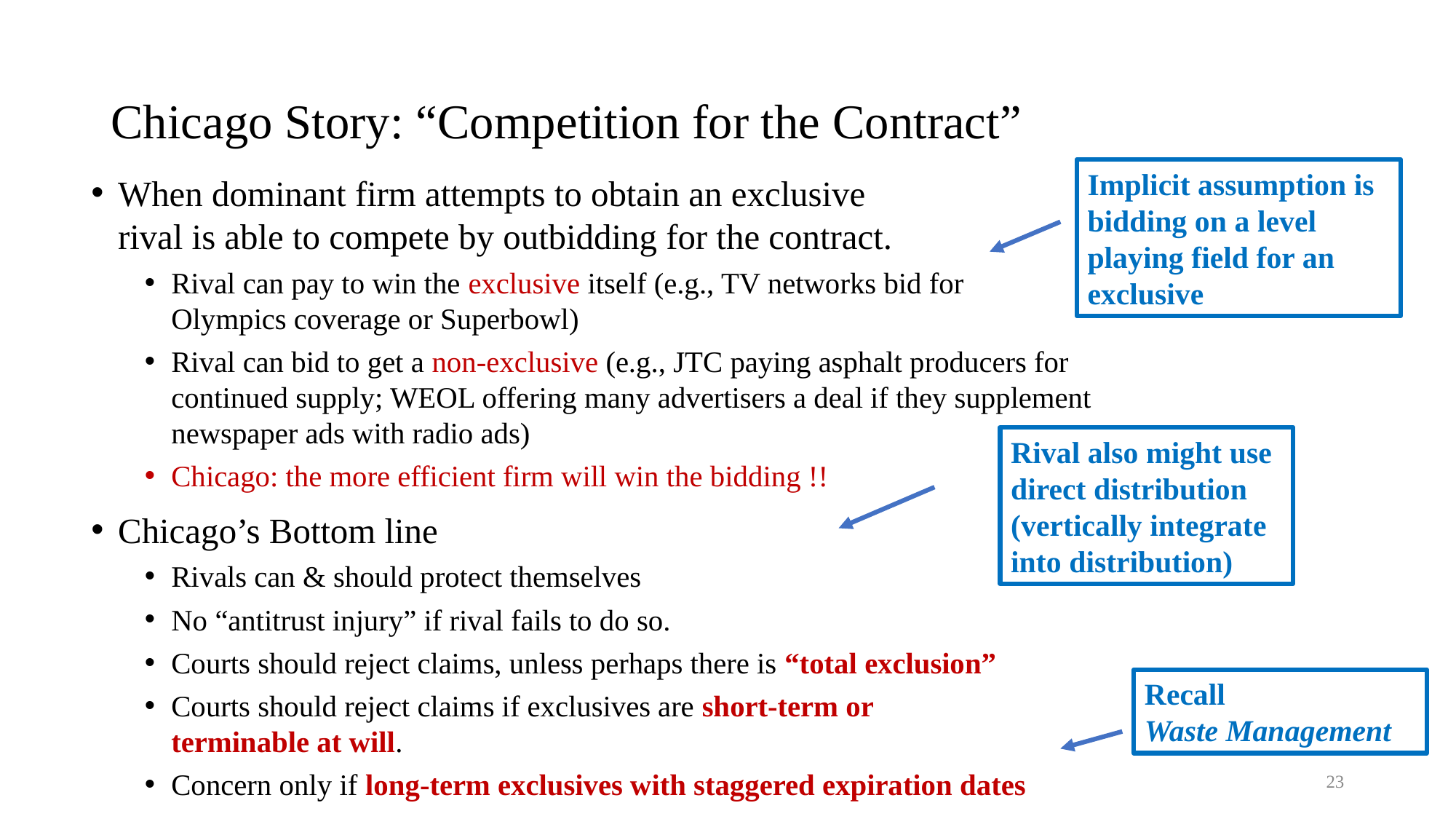

# Chicago Story: “Competition for the Contract”
Implicit assumption is bidding on a level playing field for an exclusive
When dominant firm attempts to obtain an exclusive
rival is able to compete by outbidding for the contract.
Rival can pay to win the exclusive itself (e.g., TV networks bid for
Olympics coverage or Superbowl)
Rival can bid to get a non-exclusive (e.g., JTC paying asphalt producers for continued supply; WEOL offering many advertisers a deal if they supplement newspaper ads with radio ads)
Chicago: the more efficient firm will win the bidding !!
Chicago’s Bottom line
Rivals can & should protect themselves
No “antitrust injury” if rival fails to do so.
Courts should reject claims, unless perhaps there is “total exclusion”
Courts should reject claims if exclusives are short-term or
terminable at will.
Concern only if long-term exclusives with staggered expiration dates

Rival also might use direct distribution (vertically integrate into distribution)
Recall
Waste Management
23